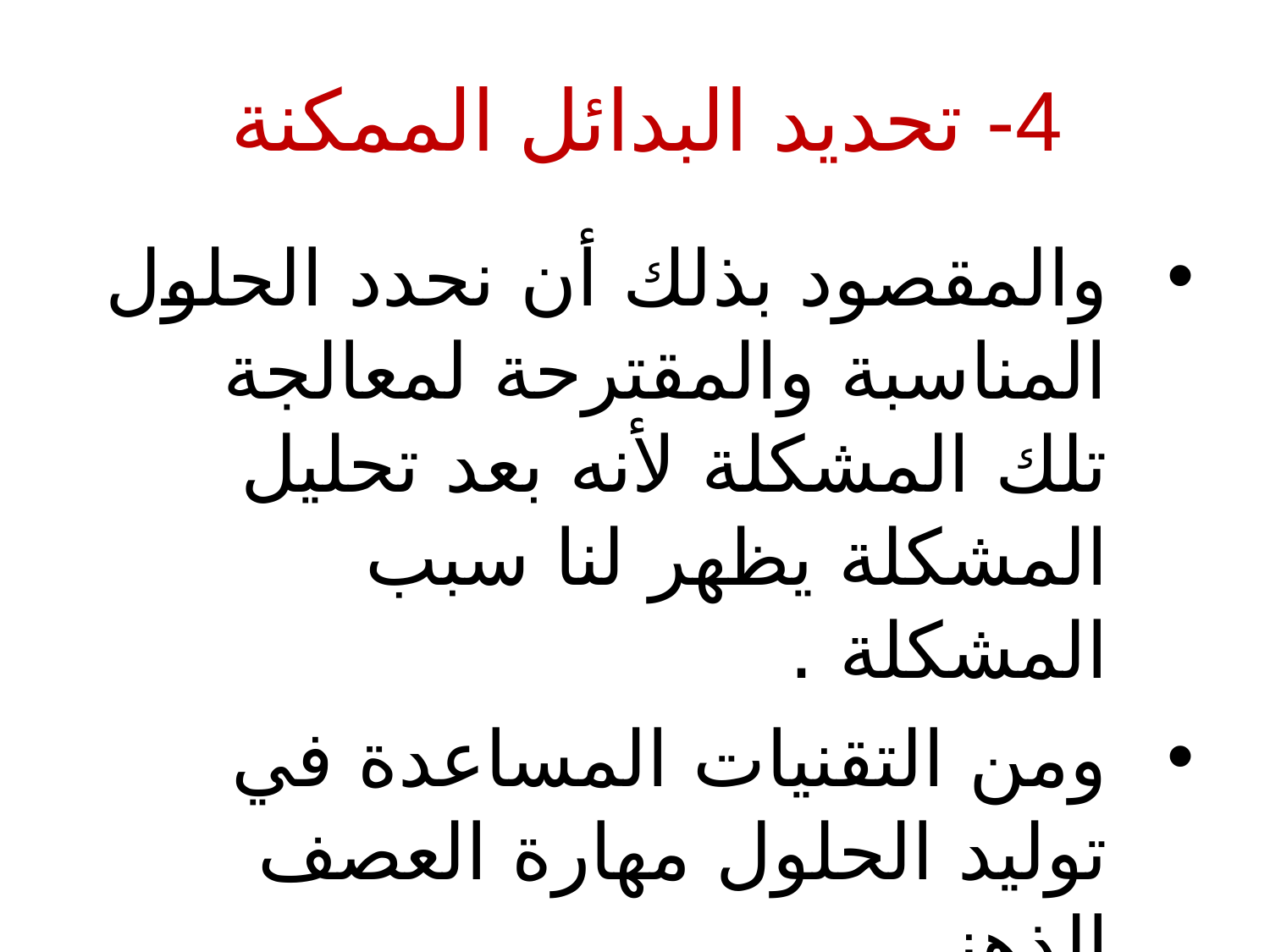

# 4- تحديد البدائل الممكنة
والمقصود بذلك أن نحدد الحلول المناسبة والمقترحة لمعالجة تلك المشكلة لأنه بعد تحليل المشكلة يظهر لنا سبب المشكلة .
ومن التقنيات المساعدة في توليد الحلول مهارة العصف الذهني